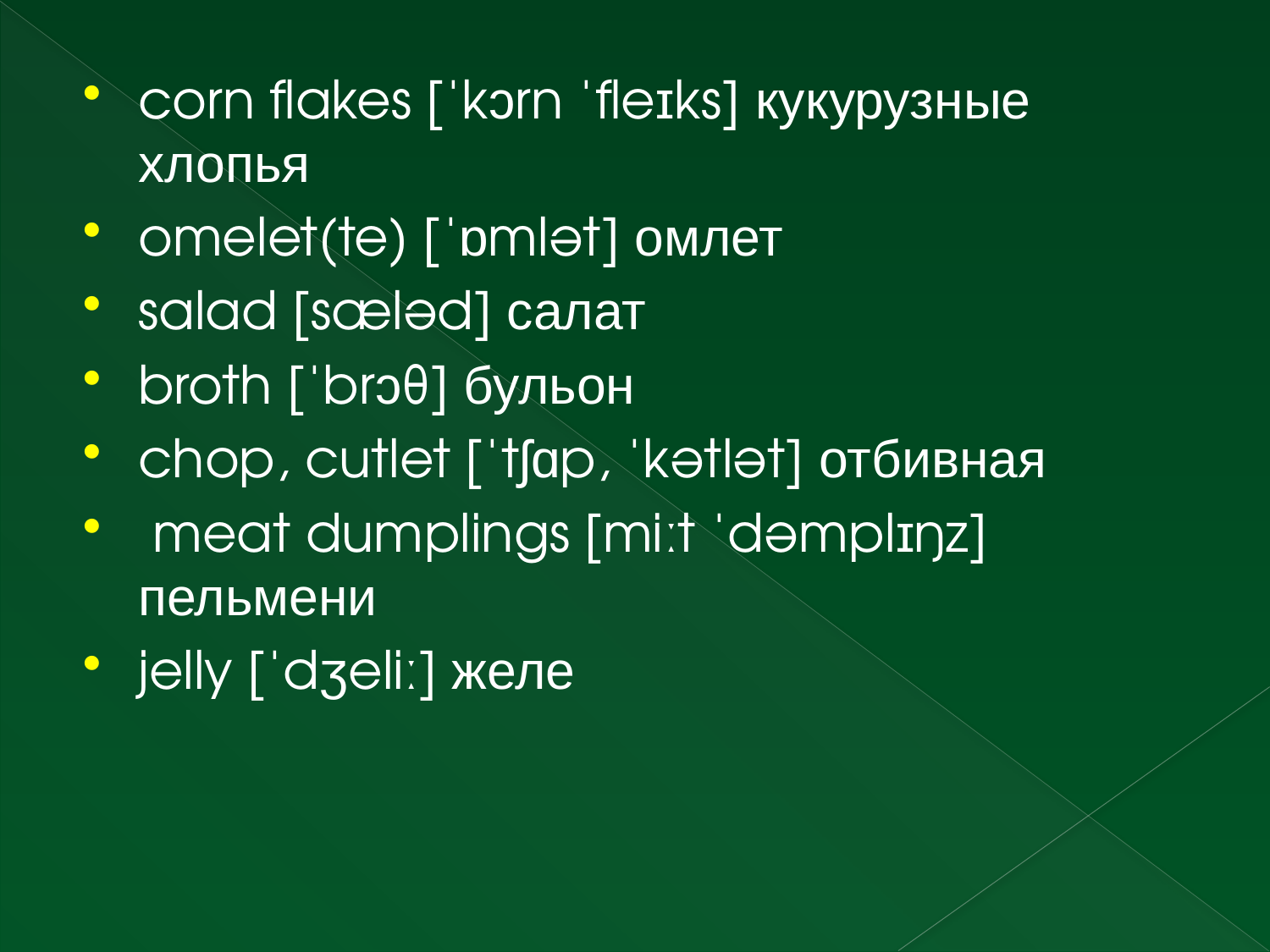

#
corn flakes [ˈkɔrn ˈfleɪks] кукурузные хлопья
omelet(te) [ˈɒmlət] омлет
salad [sæləd] салат
broth [ˈbrɔθ] бульон
chop, cutlet [ˈtʃɑp, ˈkətlət] отбивная
 meat dumplings [miːt ˈdəmplɪŋz] пельмени
jelly [ˈdʒeliː] желе